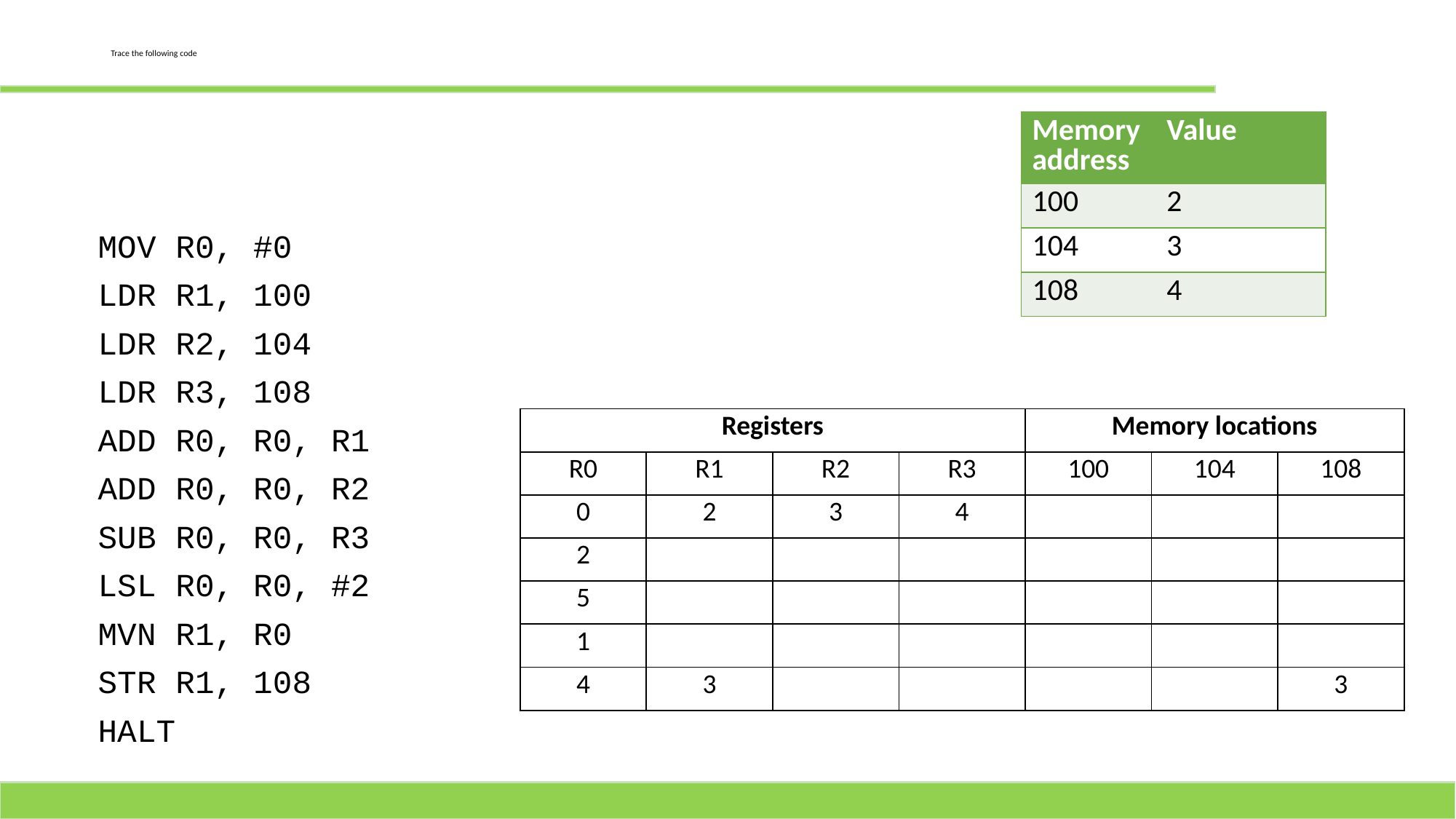

# Trace the following code
| Memory address | Value |
| --- | --- |
| 100 | 2 |
| 104 | 3 |
| 108 | 4 |
MOV R0, #0
LDR R1, 100
LDR R2, 104
LDR R3, 108
ADD R0, R0, R1
ADD R0, R0, R2
SUB R0, R0, R3
LSL R0, R0, #2
MVN R1, R0
STR R1, 108
HALT

| Registers |  |  |  | Memory locations |  |  |
| --- | --- | --- | --- | --- | --- | --- |
| R0 | R1 | R2 | R3 | 100 | 104 | 108 |
| 0 | 2 | 3 | 4 |  |  |  |
| 2 |  |  |  |  |  |  |
| 5 |  |  |  |  |  |  |
| 1 |  |  |  |  |  |  |
| 4 | 3 |  |  |  |  | 3 |